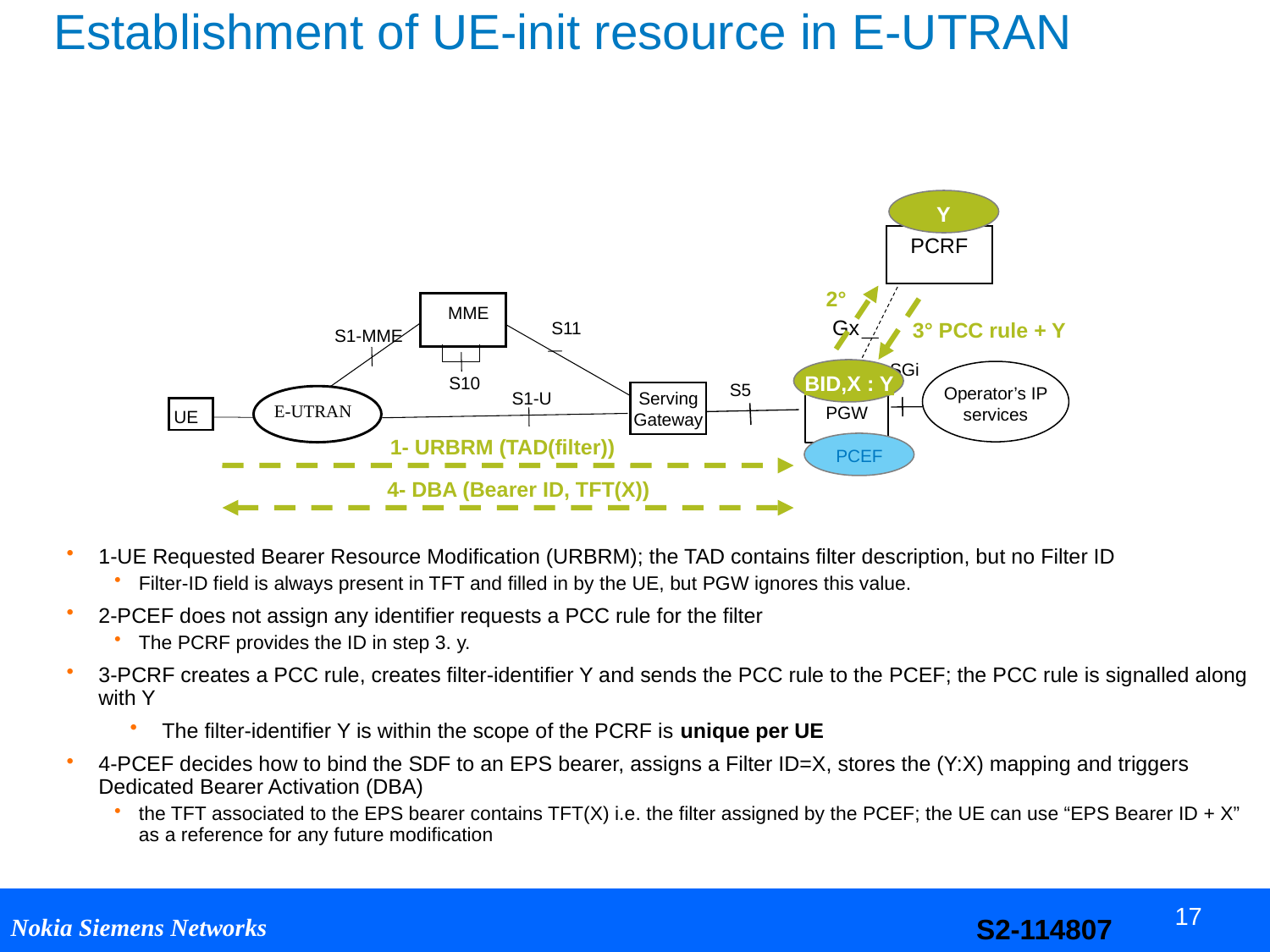

# Establishment of UE-init resource in E-UTRAN

Y
PCRF
2°

MME
Gx
S11

3° PCC rule + Y

S1-MME

SGi

BID,X : Y

S10

Operator’s IP services
S5
Serving
Gateway
E-UTRAN
S1-U

PGW

UE

PCEF
1- URBRM (TAD(filter))

4- DBA (Bearer ID, TFT(X))

1-UE Requested Bearer Resource Modification (URBRM); the TAD contains filter description, but no Filter ID
Filter-ID field is always present in TFT and filled in by the UE, but PGW ignores this value.
2-PCEF does not assign any identifier requests a PCC rule for the filter
The PCRF provides the ID in step 3. y.
3-PCRF creates a PCC rule, creates filter-identifier Y and sends the PCC rule to the PCEF; the PCC rule is signalled along with Y
The filter-identifier Y is within the scope of the PCRF is unique per UE
4-PCEF decides how to bind the SDF to an EPS bearer, assigns a Filter ID=X, stores the (Y:X) mapping and triggers Dedicated Bearer Activation (DBA)
the TFT associated to the EPS bearer contains TFT(X) i.e. the filter assigned by the PCEF; the UE can use “EPS Bearer ID + X” as a reference for any future modification